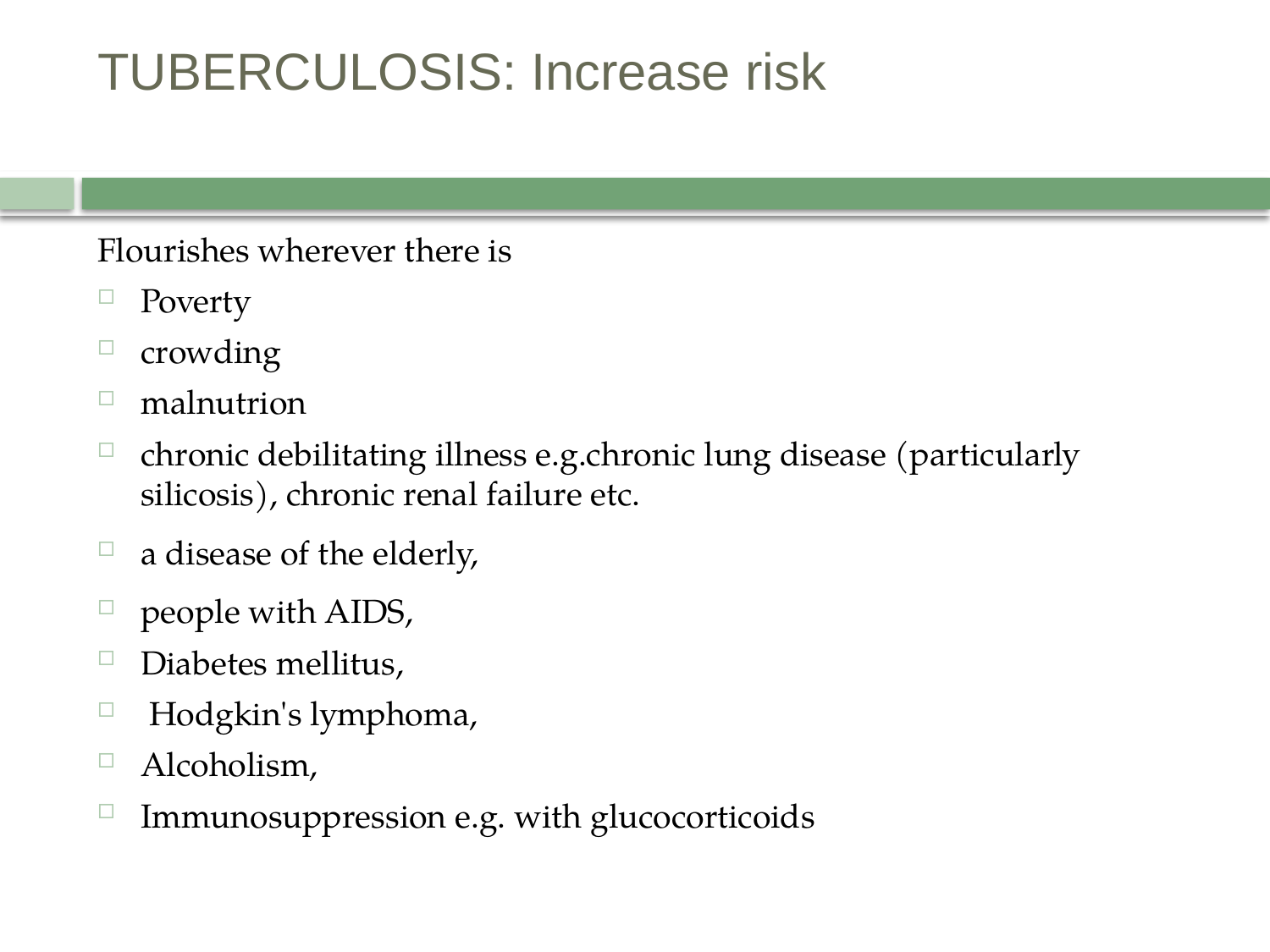

# TUBERCULOSIS: Increase risk
Flourishes wherever there is
Poverty
crowding
malnutrion
chronic debilitating illness e.g.chronic lung disease (particularly silicosis), chronic renal failure etc.
a disease of the elderly,
people with AIDS,
Diabetes mellitus,
 Hodgkin's lymphoma,
Alcoholism,
Immunosuppression e.g. with glucocorticoids